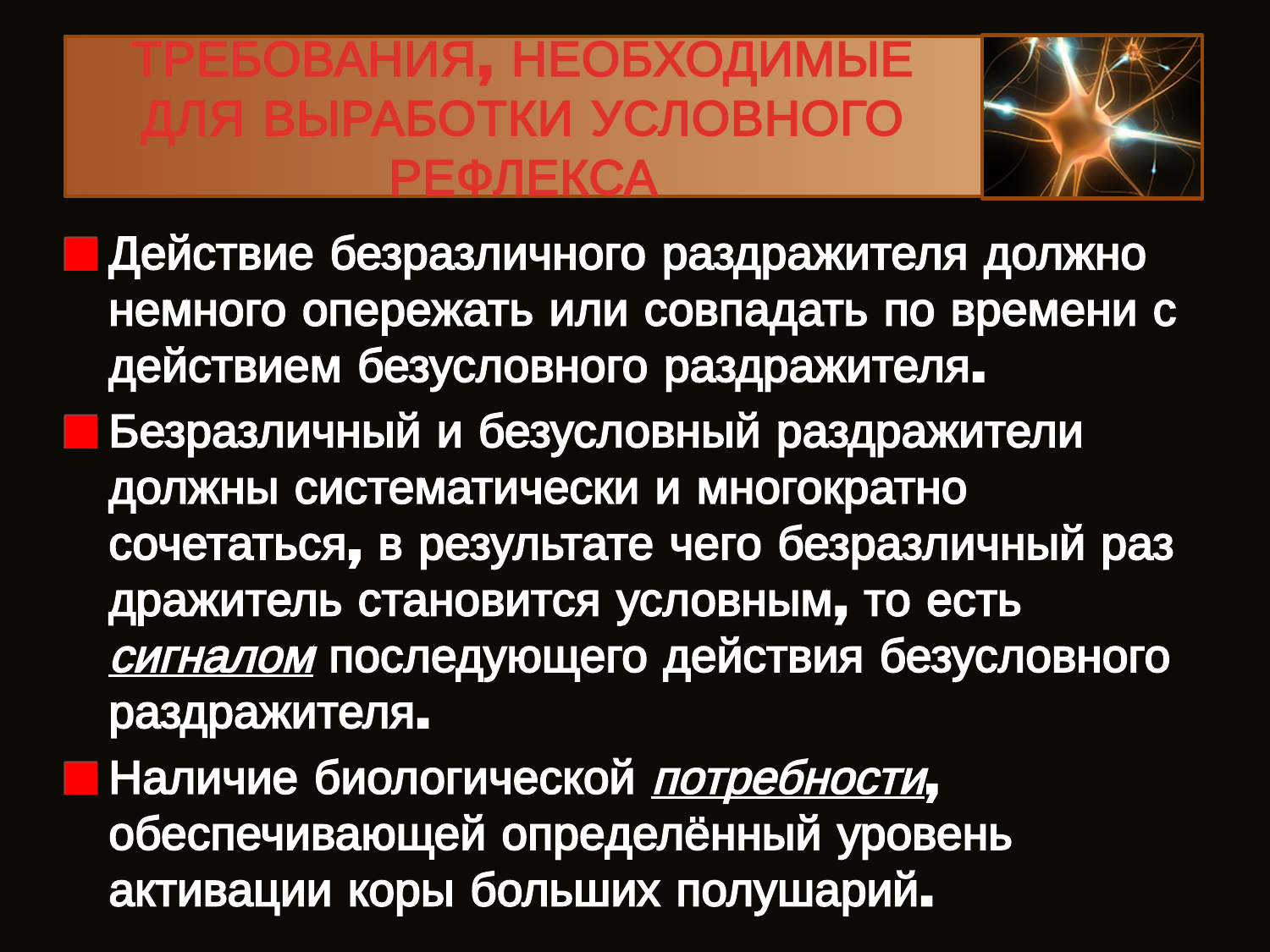

# ТРЕБОВАНИЯ, НЕОБХОДИМЫЕ ДЛЯ ВЫРАБОТКИ УСЛОВНОГО РЕФЛЕКСА
Действие безразличного раздражителя должно немного опере­жать или совпадать по времени с действием безусловного раздражителя.
Безразличный и безусловный раздражители должны системати­чески и многократно сочетаться, в результате чего безразличный раз­дражитель становится условным, то есть сигналом последующего дей­ствия безусловного раздражителя.
Наличие биологической потребности, обеспечивающей опре­делённый уровень активации коры больших полушарий.